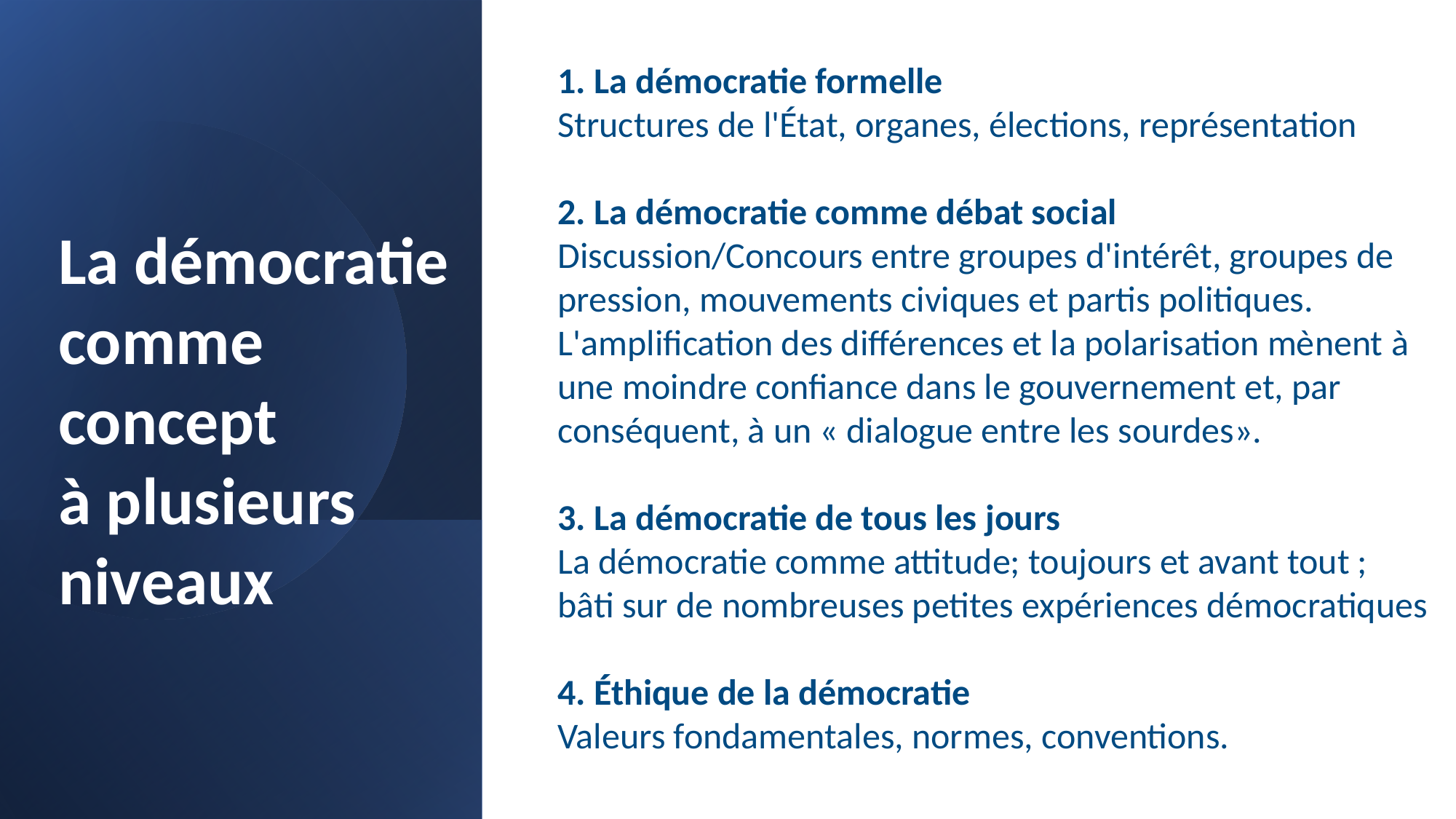

1. La démocratie formelle
Structures de l'État, organes, élections, représentation

2. La démocratie comme débat social
Discussion/Concours entre groupes d'intérêt, groupes de pression, mouvements civiques et partis politiques. L'amplification des différences et la polarisation mènent à une moindre confiance dans le gouvernement et, par conséquent, à un « dialogue entre les sourdes».

3. La démocratie de tous les jours
La démocratie comme attitude; toujours et avant tout ;
bâti sur de nombreuses petites expériences démocratiques

4. Éthique de la démocratie
Valeurs fondamentales, normes, conventions.

La démocratie
comme concept
à plusieurs
niveaux